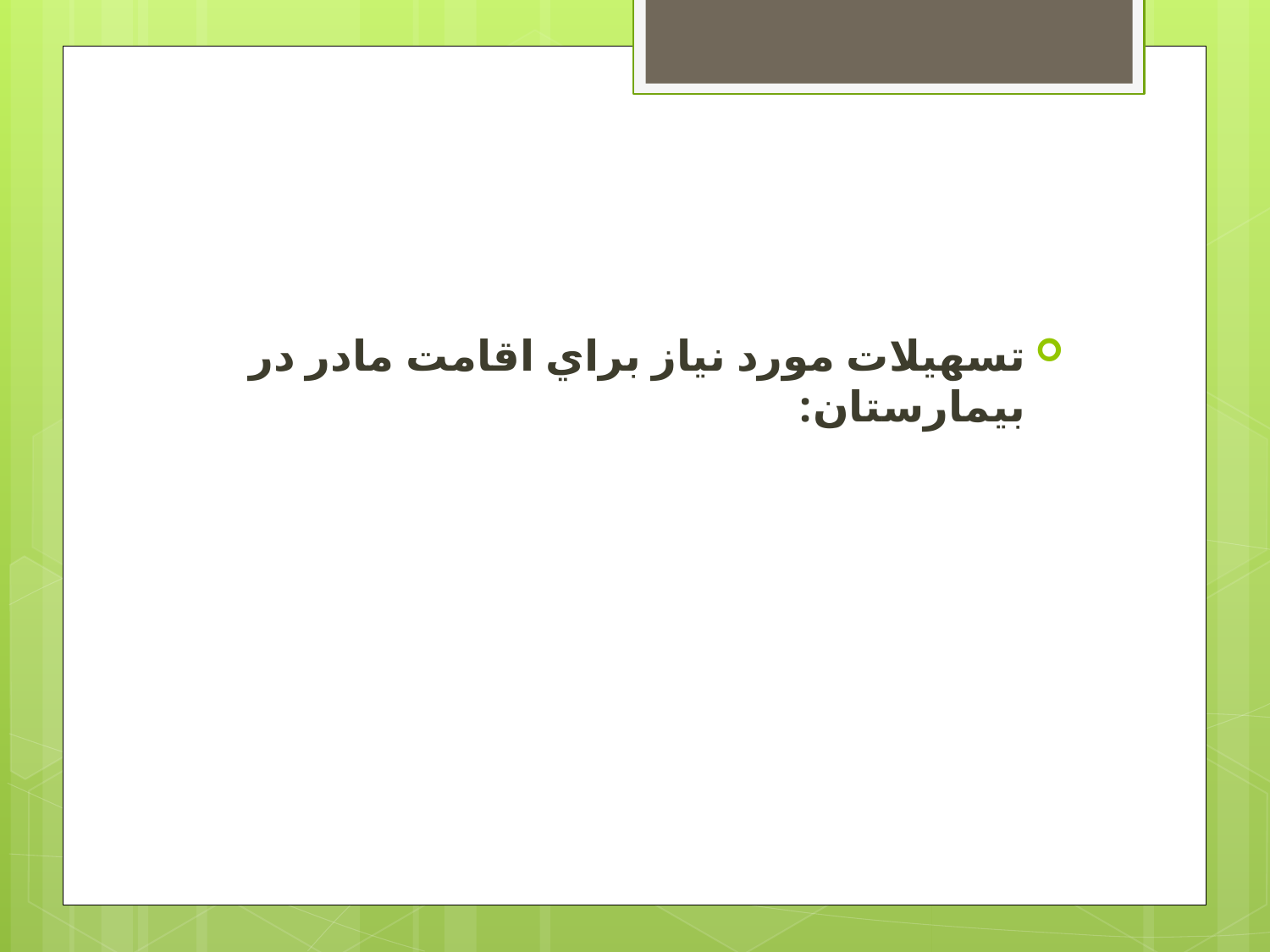

#
تسهيلات مورد نياز براي اقامت مادر در بيمارستان: